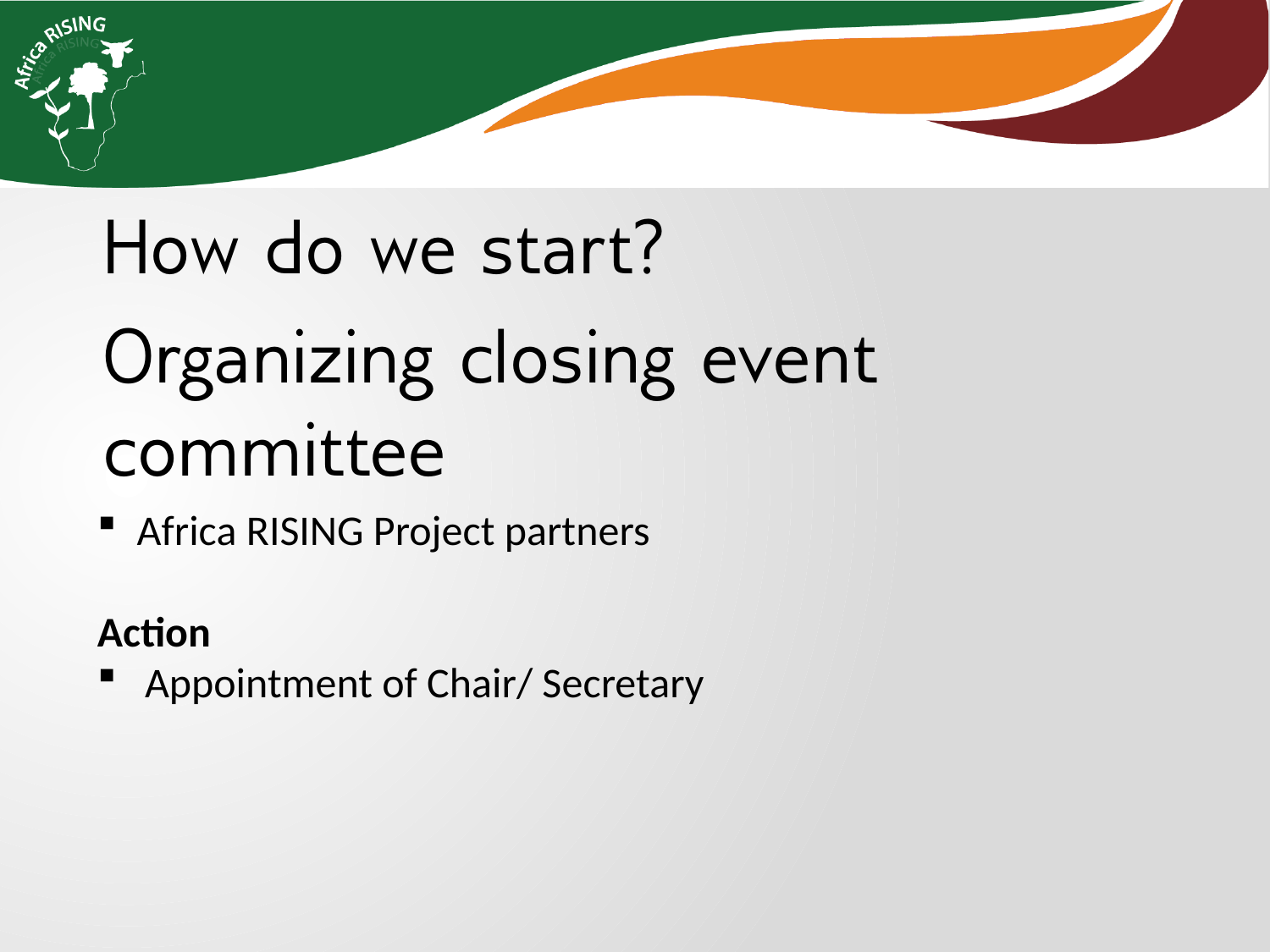

How do we start?
Organizing closing event   committee
Africa RISING Project partners

Action
Appointment of Chair/ Secretary